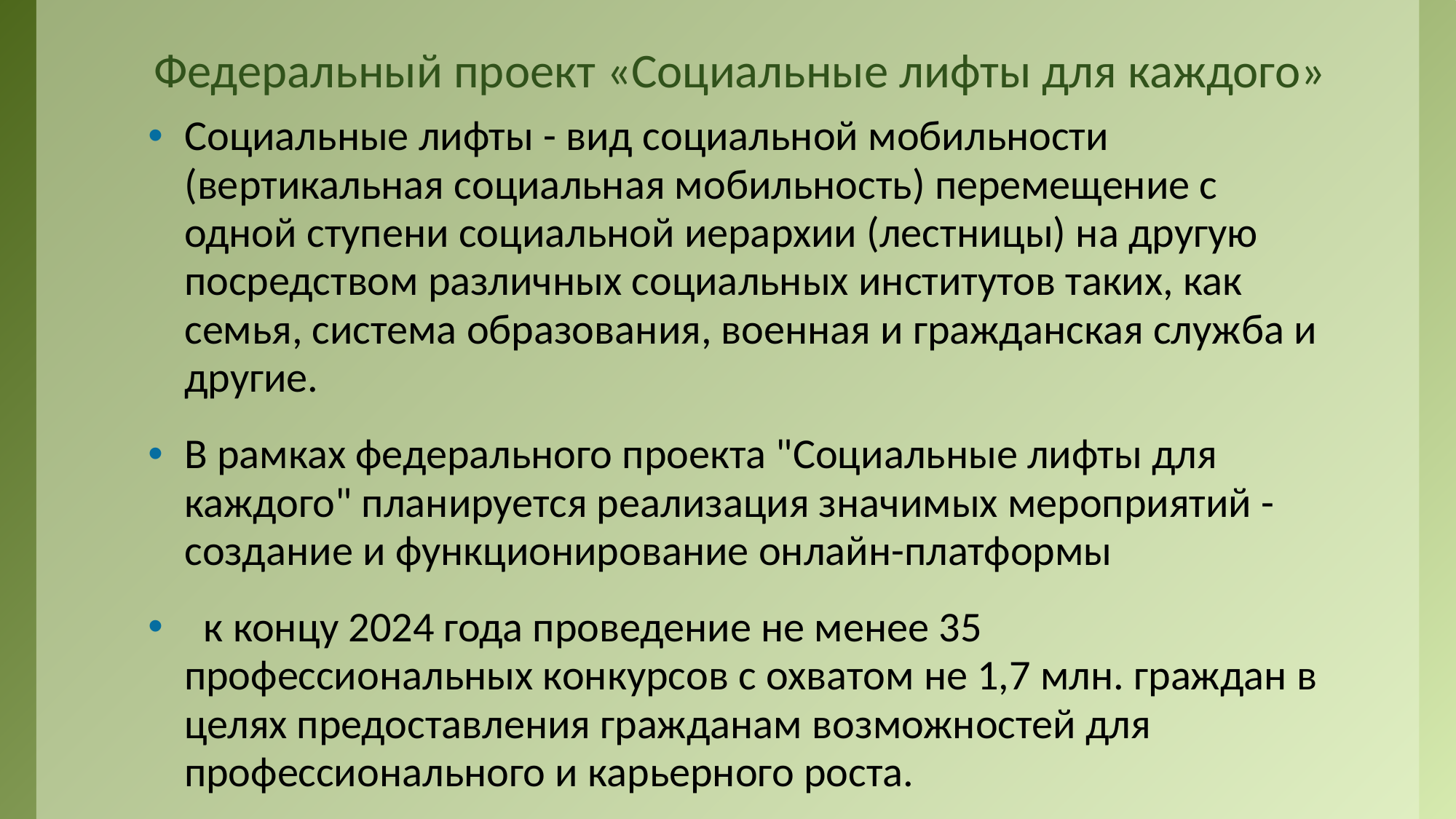

# Федеральный проект «Социальные лифты для каждого»
Социальные лифты - вид социальной мобильности (вертикальная социальная мобильность) перемещение с одной ступени социальной иерархии (лестницы) на другую посредством различных социальных институтов таких, как семья, система образования, военная и гражданская служба и другие.
В рамках федерального проекта "Социальные лифты для каждого" планируется реализация значимых мероприятий - создание и функционирование онлайн-платформы
  к концу 2024 года проведение не менее 35 профессиональных конкурсов с охватом не 1,7 млн. граждан в целях предоставления гражданам возможностей для профессионального и карьерного роста.